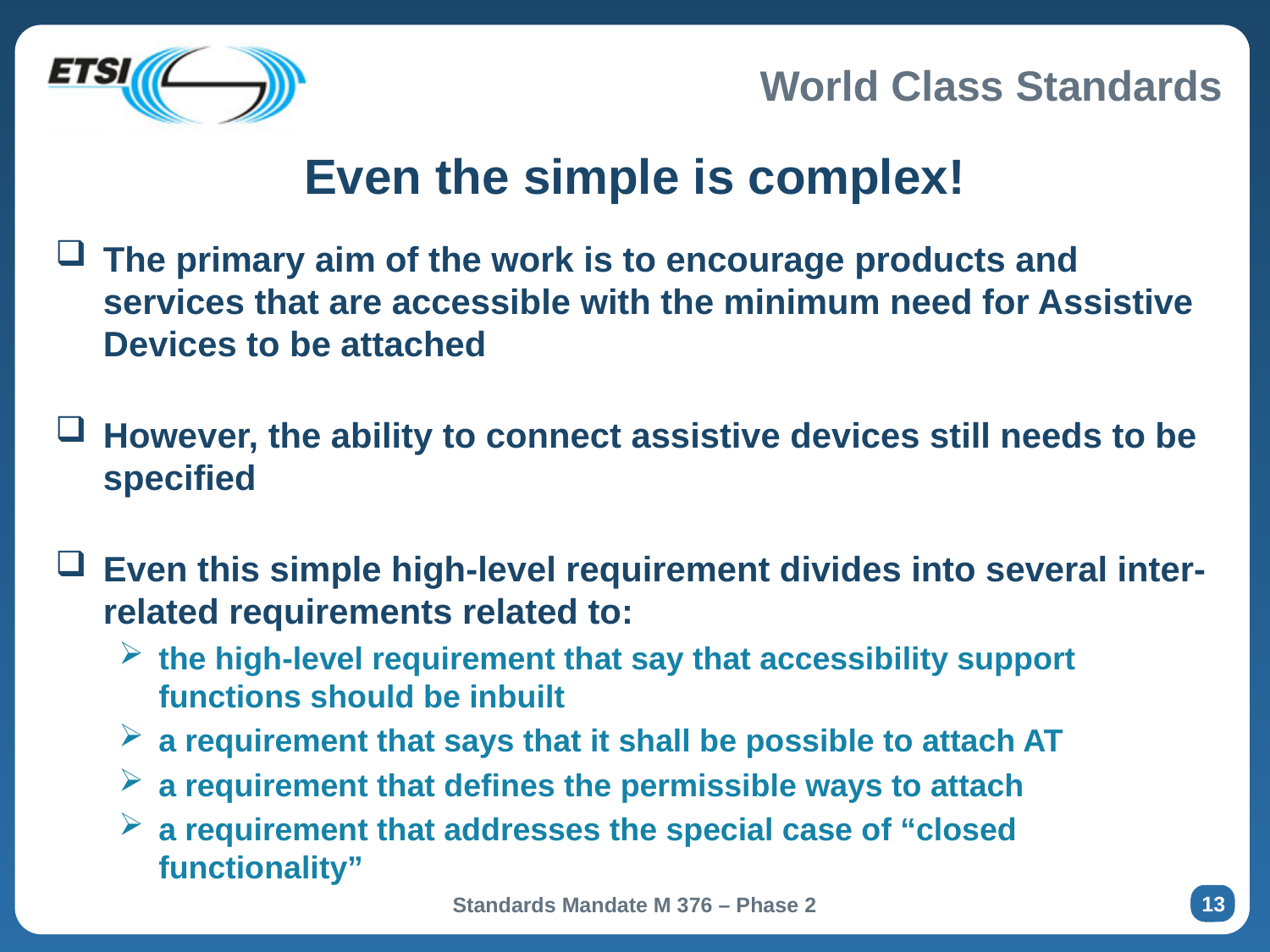

# Even the simple is complex!
The primary aim of the work is to encourage products and services that are accessible with the minimum need for Assistive Devices to be attached
However, the ability to connect assistive devices still needs to be specified
Even this simple high-level requirement divides into several inter-related requirements related to:
the high-level requirement that say that accessibility support functions should be inbuilt
a requirement that says that it shall be possible to attach AT
a requirement that defines the permissible ways to attach
a requirement that addresses the special case of “closed functionality”

13
Standards Mandate M 376 – Phase 2